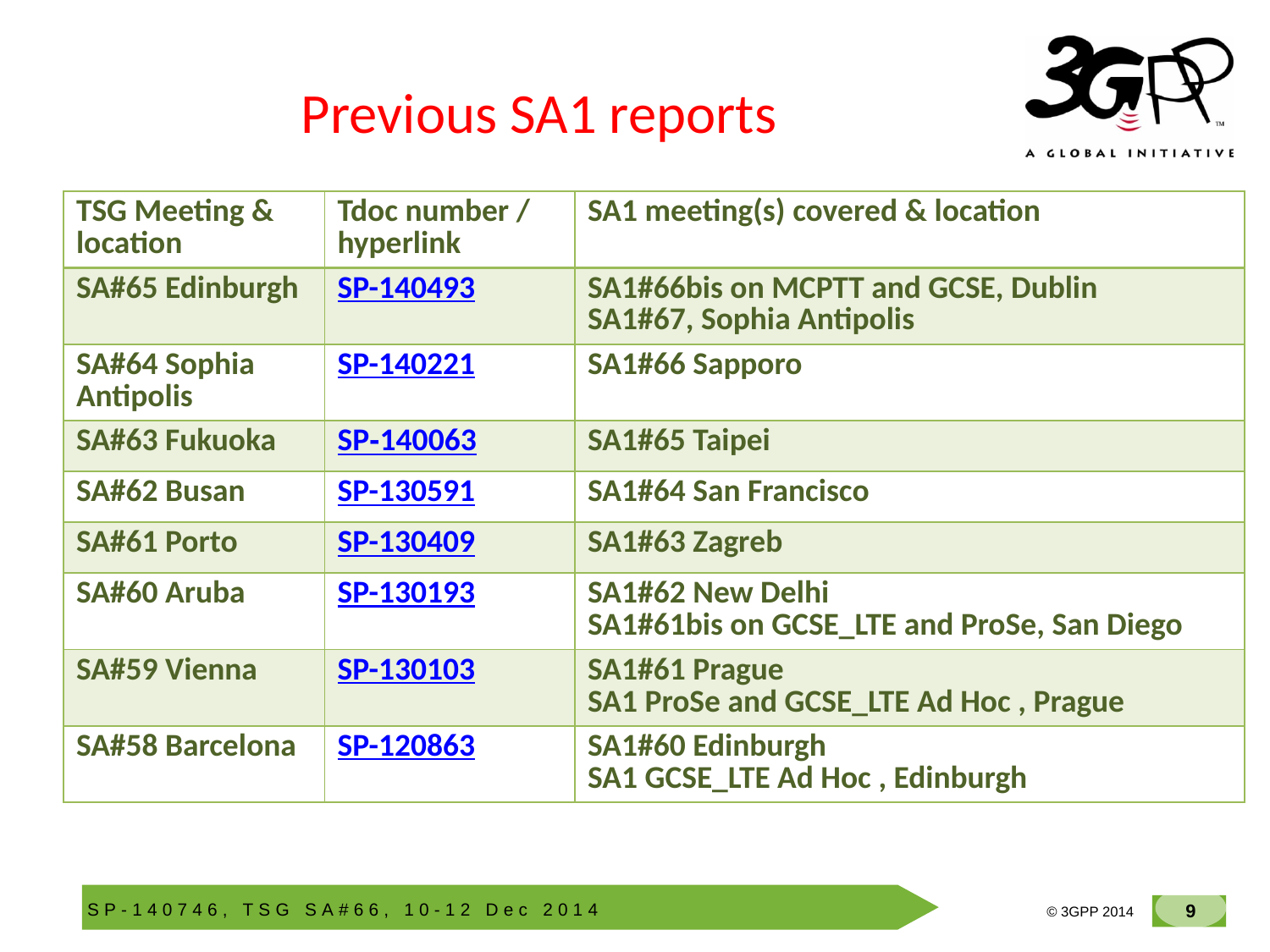

# Previous SA1 reports
| TSG Meeting & location | Tdoc number / hyperlink | SA1 meeting(s) covered & location |
| --- | --- | --- |
| SA#65 Edinburgh | SP-140493 | SA1#66bis on MCPTT and GCSE, Dublin SA1#67, Sophia Antipolis |
| SA#64 Sophia Antipolis | SP-140221 | SA1#66 Sapporo |
| SA#63 Fukuoka | SP‑140063 | SA1#65 Taipei |
| SA#62 Busan | SP-130591 | SA1#64 San Francisco |
| SA#61 Porto | SP-130409 | SA1#63 Zagreb |
| SA#60 Aruba | SP-130193 | SA1#62 New Delhi SA1#61bis on GCSE\_LTE and ProSe, San Diego |
| SA#59 Vienna | SP-130103 | SA1#61 Prague SA1 ProSe and GCSE\_LTE Ad Hoc , Prague |
| SA#58 Barcelona | SP-120863 | SA1#60 Edinburgh SA1 GCSE\_LTE Ad Hoc , Edinburgh |